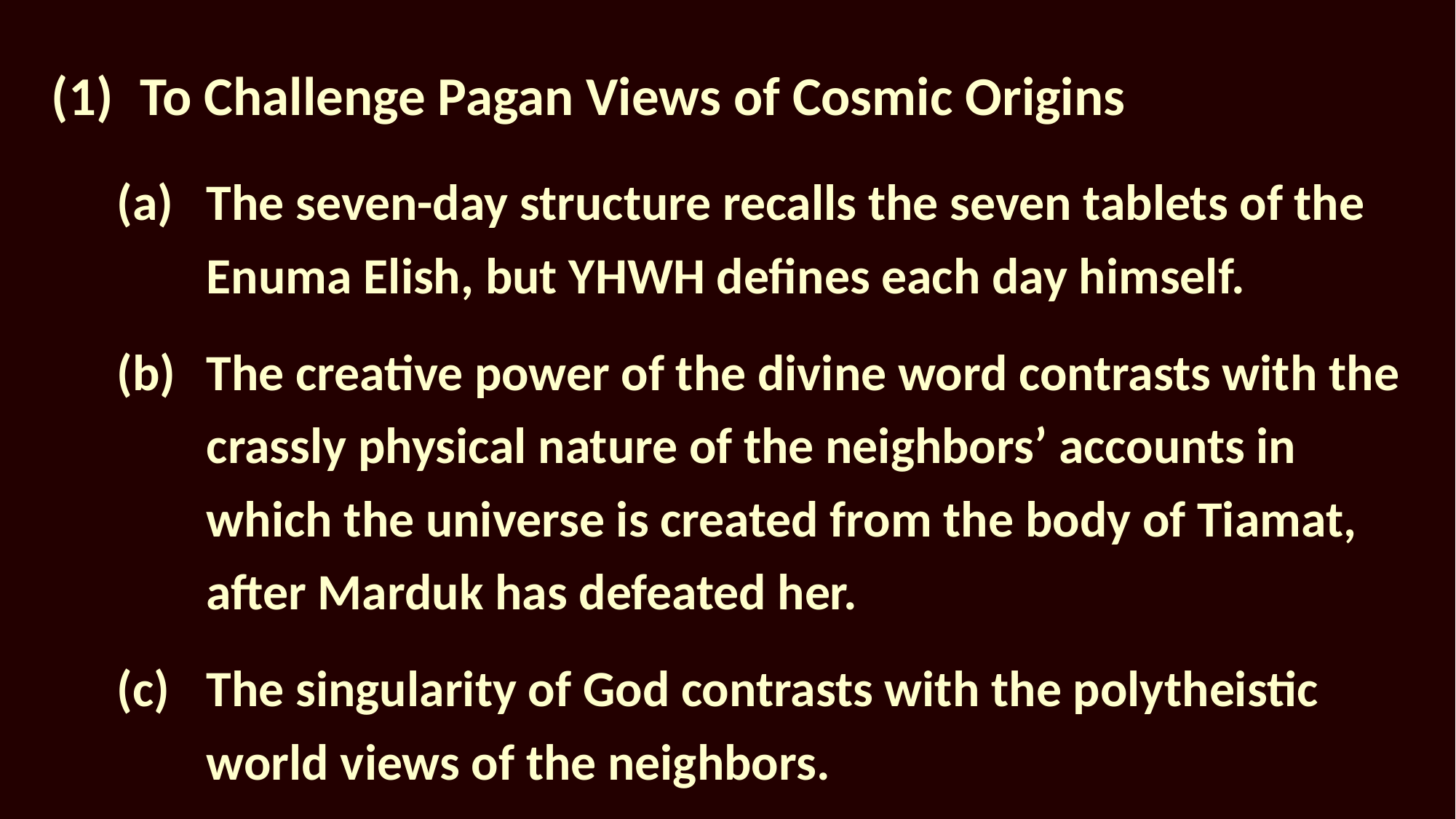

# (1)	To Challenge Pagan Views of Cosmic Origins
The seven-day structure recalls the seven tablets of the Enuma Elish, but YHWH defines each day himself.
The creative power of the divine word contrasts with the crassly physical nature of the neighbors’ accounts in which the universe is created from the body of Tiamat, after Marduk has defeated her.
The singularity of God contrasts with the polytheistic world views of the neighbors.